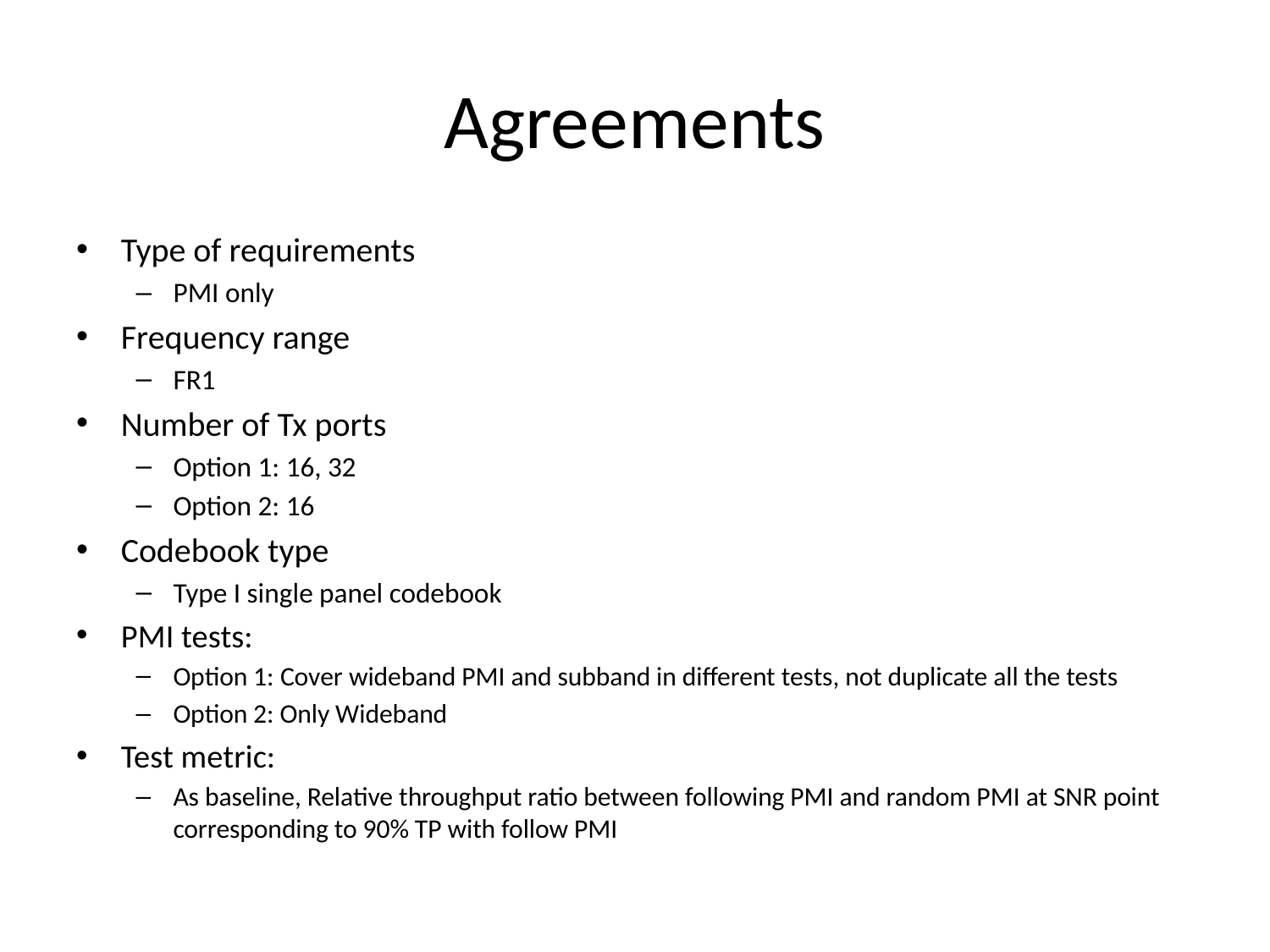

# Agreements
Type of requirements
PMI only
Frequency range
FR1
Number of Tx ports
Option 1: 16, 32
Option 2: 16
Codebook type
Type I single panel codebook
PMI tests:
Option 1: Cover wideband PMI and subband in different tests, not duplicate all the tests
Option 2: Only Wideband
Test metric:
As baseline, Relative throughput ratio between following PMI and random PMI at SNR point corresponding to 90% TP with follow PMI